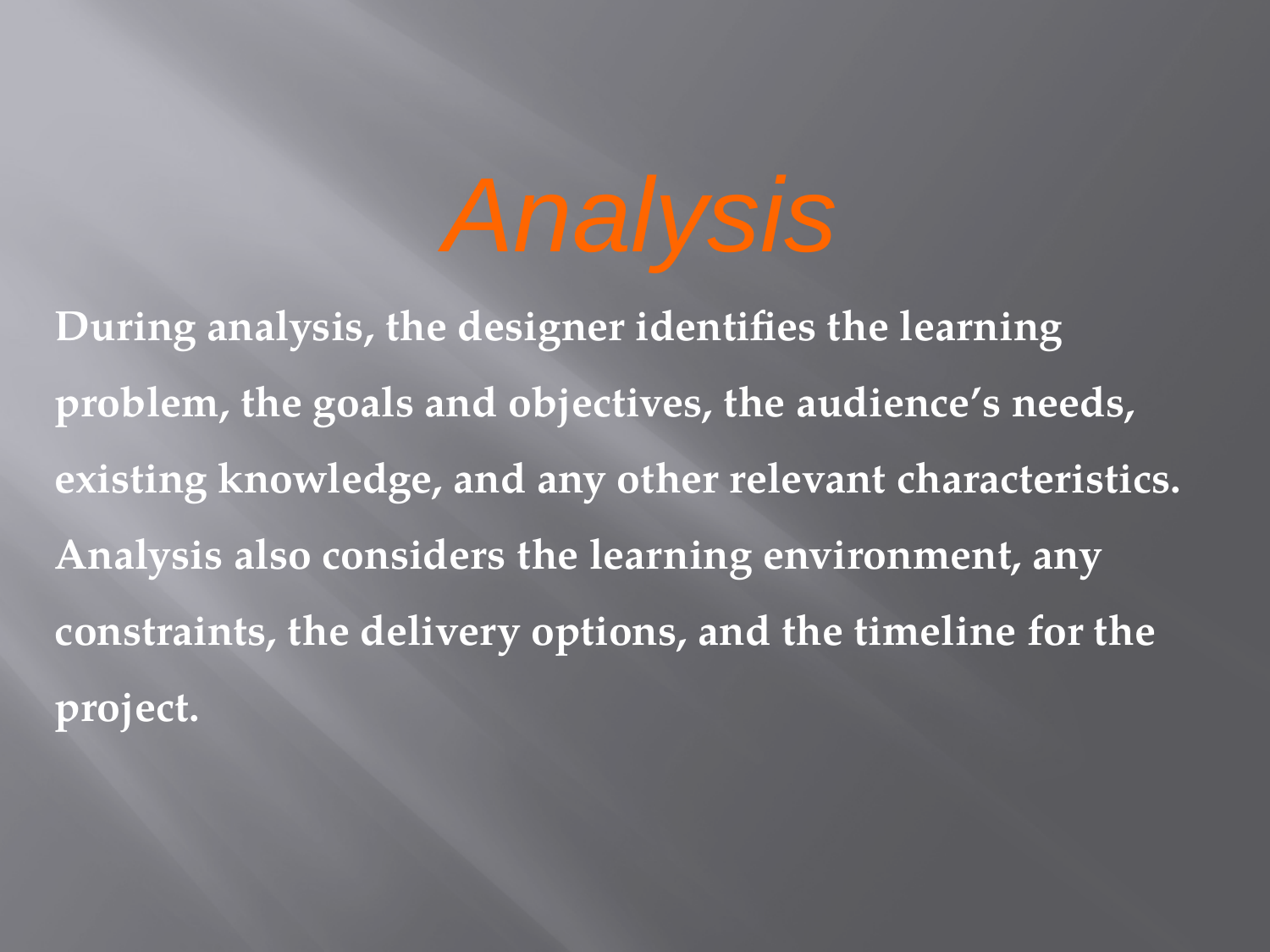

Analysis
During analysis, the designer identifies the learning problem, the goals and objectives, the audience’s needs, existing knowledge, and any other relevant characteristics.  Analysis also considers the learning environment, any constraints, the delivery options, and the timeline for the project.